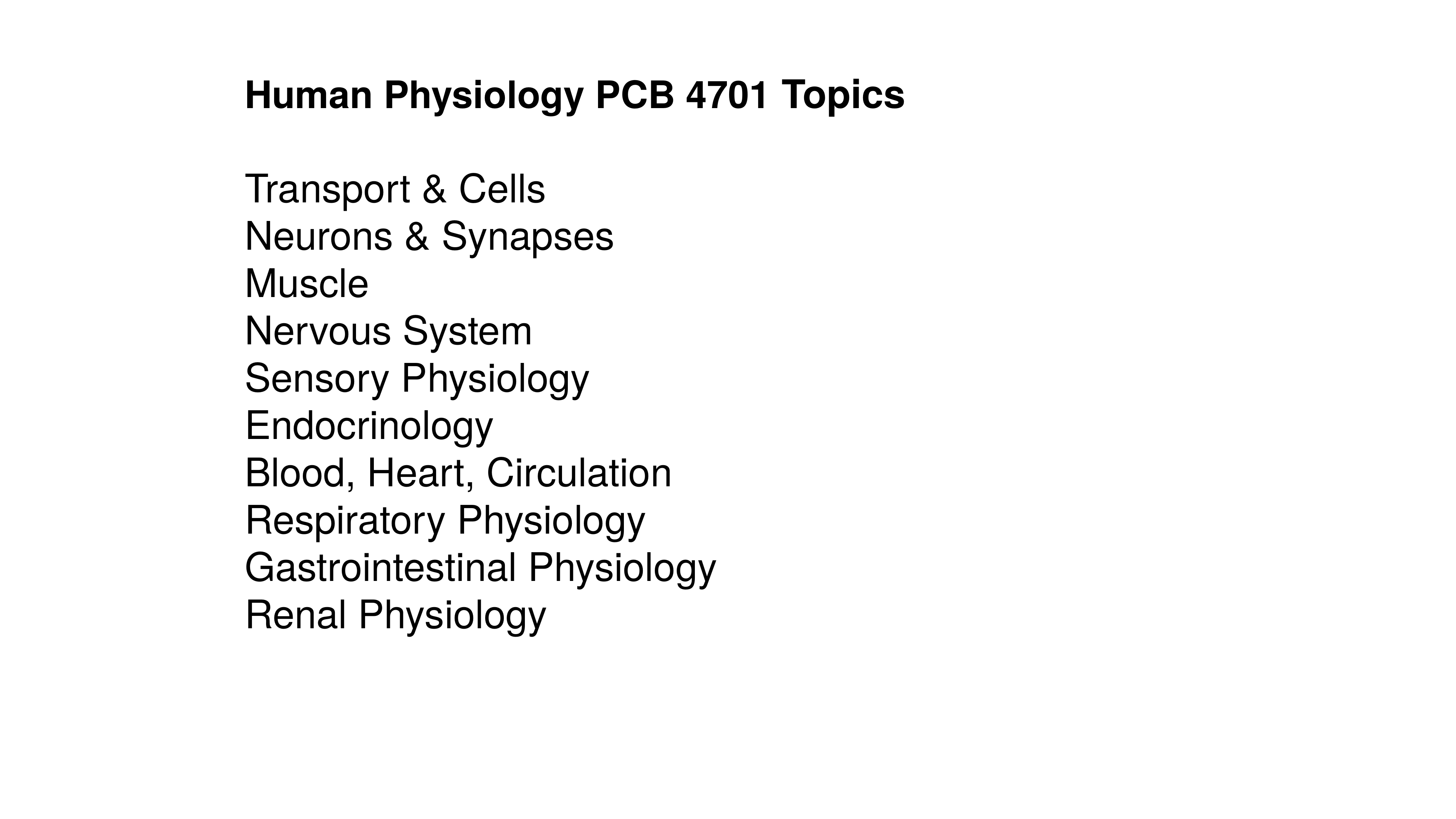

Human Physiology PCB 4701 Topics

Transport & Cells
Neurons & Synapses
Muscle
Nervous System
Sensory Physiology
Endocrinology
Blood, Heart, Circulation
Respiratory Physiology
Gastrointestinal Physiology
Renal Physiology